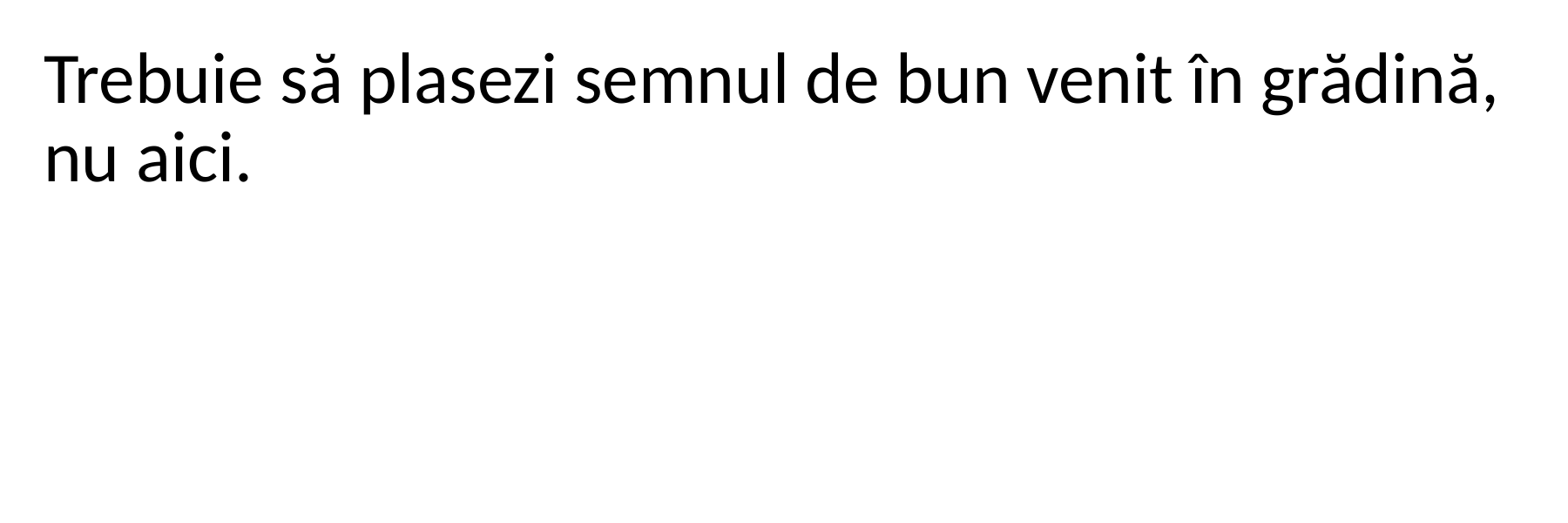

Trebuie să plasezi semnul de bun venit în grădină, nu aici.